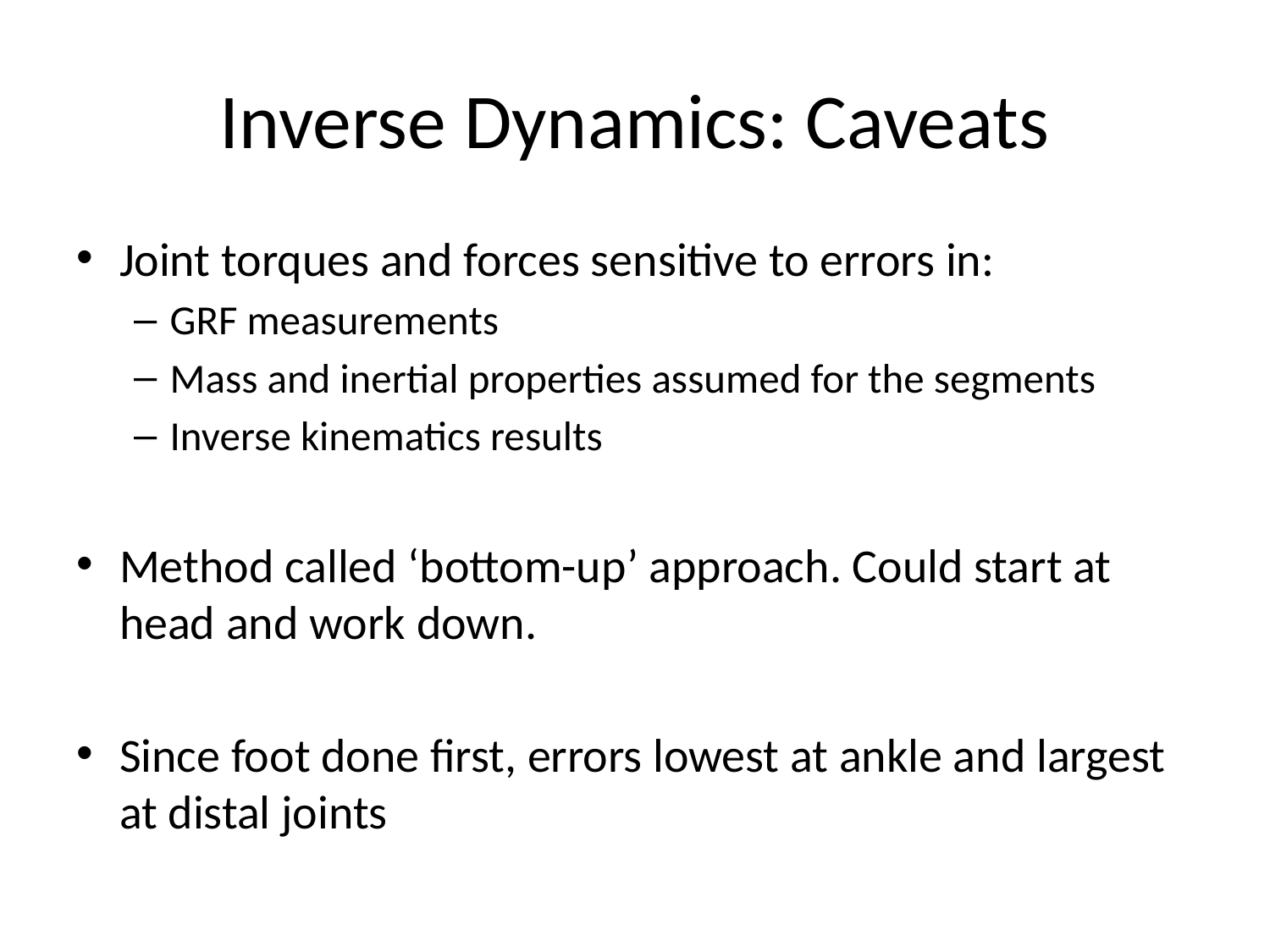

# Inverse Dynamics: Caveats
Joint torques and forces sensitive to errors in:
GRF measurements
Mass and inertial properties assumed for the segments
Inverse kinematics results

Method called ‘bottom-up’ approach. Could start at head and work down.

Since foot done first, errors lowest at ankle and largest at distal joints